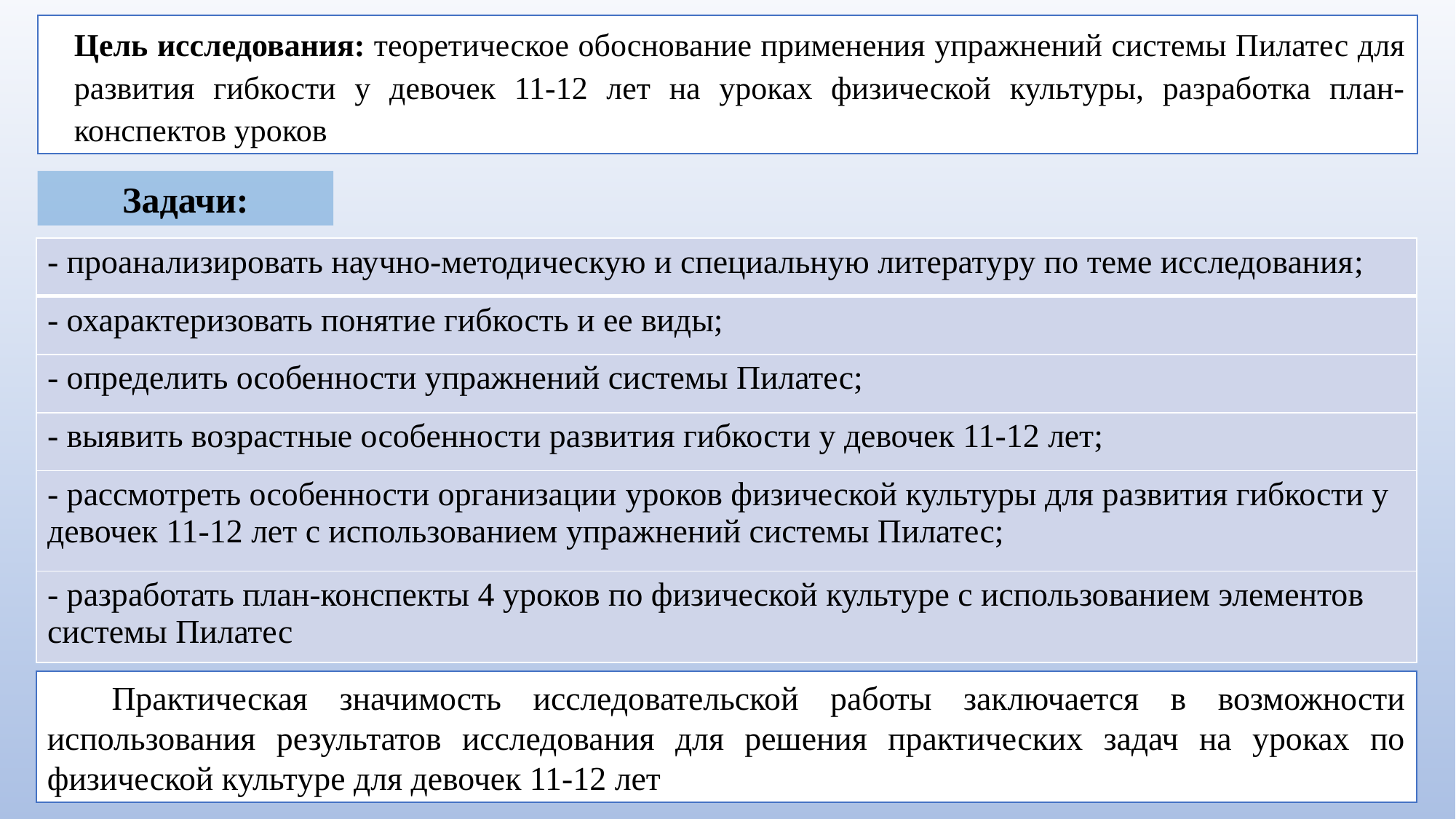

Цель исследования: теоретическое обоснование применения упражнений системы Пилатес для развития гибкости у девочек 11-12 лет на уроках физической культуры, разработка план-конспектов уроков

Задачи:
| - проанализировать научно-методическую и специальную литературу по теме исследования; |
| --- |
| - охарактеризовать понятие гибкость и ее виды; |
| - определить особенности упражнений системы Пилатес; |
| - выявить возрастные особенности развития гибкости у девочек 11-12 лет; |
| - рассмотреть особенности организации уроков физической культуры для развития гибкости у девочек 11-12 лет с использованием упражнений системы Пилатес; |
| - разработать план-конспекты 4 уроков по физической культуре с использованием элементов системы Пилатес |
Практическая значимость исследовательской работы заключается в возможности использования результатов исследования для решения практических задач на уроках по физической культуре для девочек 11-12 лет